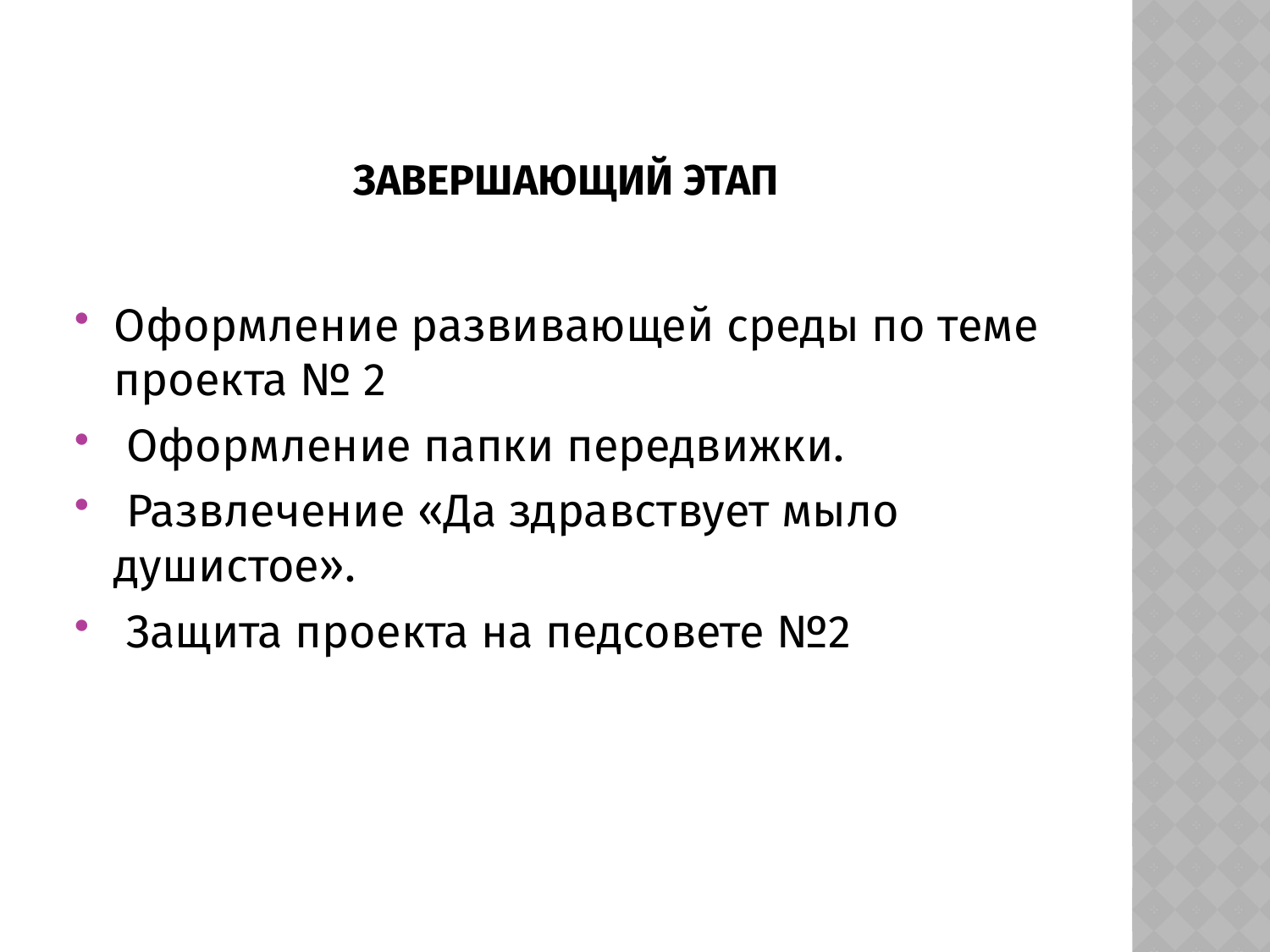

# Завершающий этап

Оформление развивающей среды по теме проекта № 2
 Оформление папки передвижки.
 Развлечение «Да здравствует мыло душистое».
 Защита проекта на педсовете №2